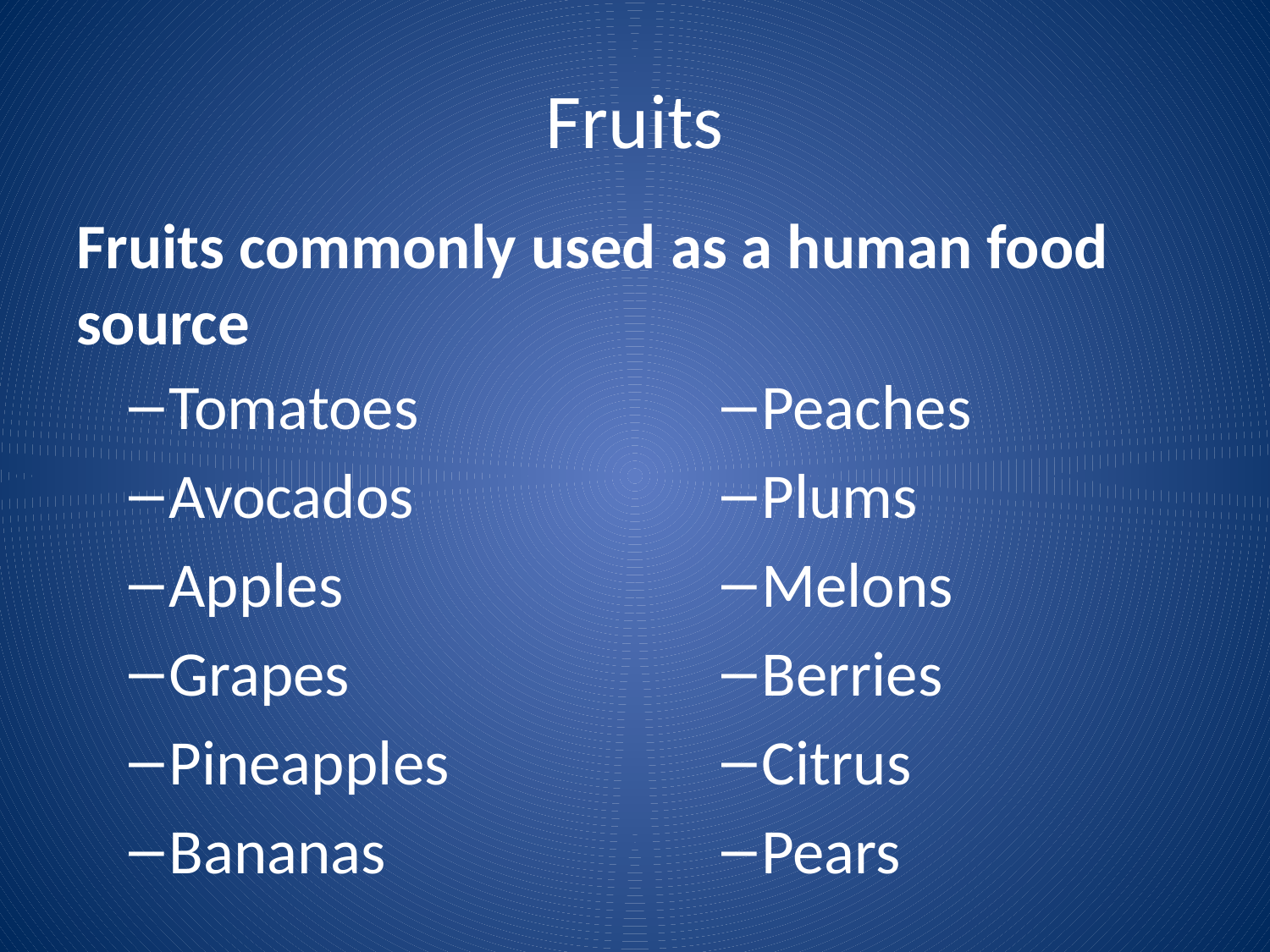

# Fruits
Fruits commonly used as a human food source
Tomatoes
Avocados
Apples
Grapes
Pineapples
Bananas

Peaches
Plums
Melons
Berries
Citrus
Pears